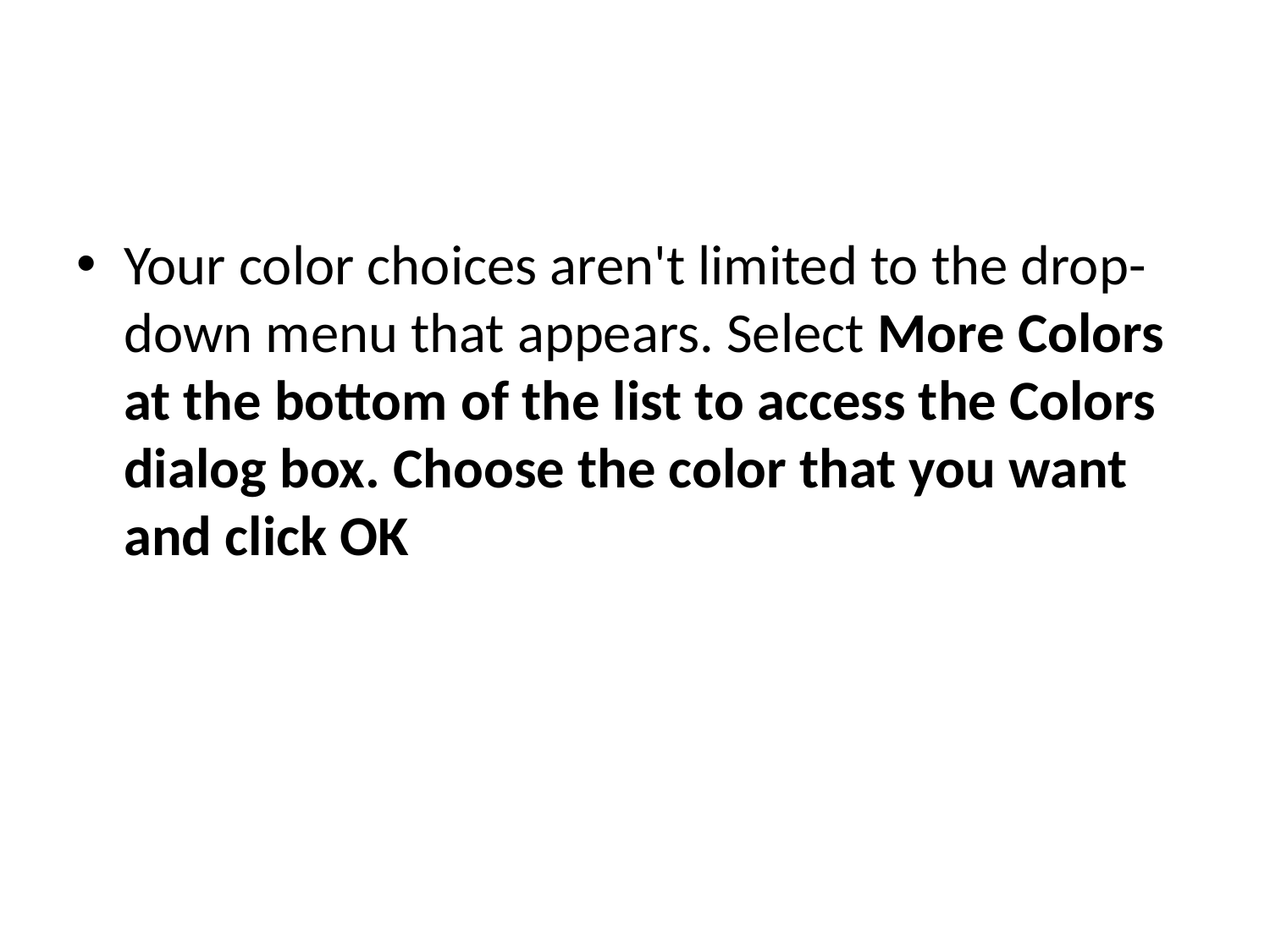

Your color choices aren't limited to the drop-down menu that appears. Select More Colors at the bottom of the list to access the Colors dialog box. Choose the color that you want and click OK